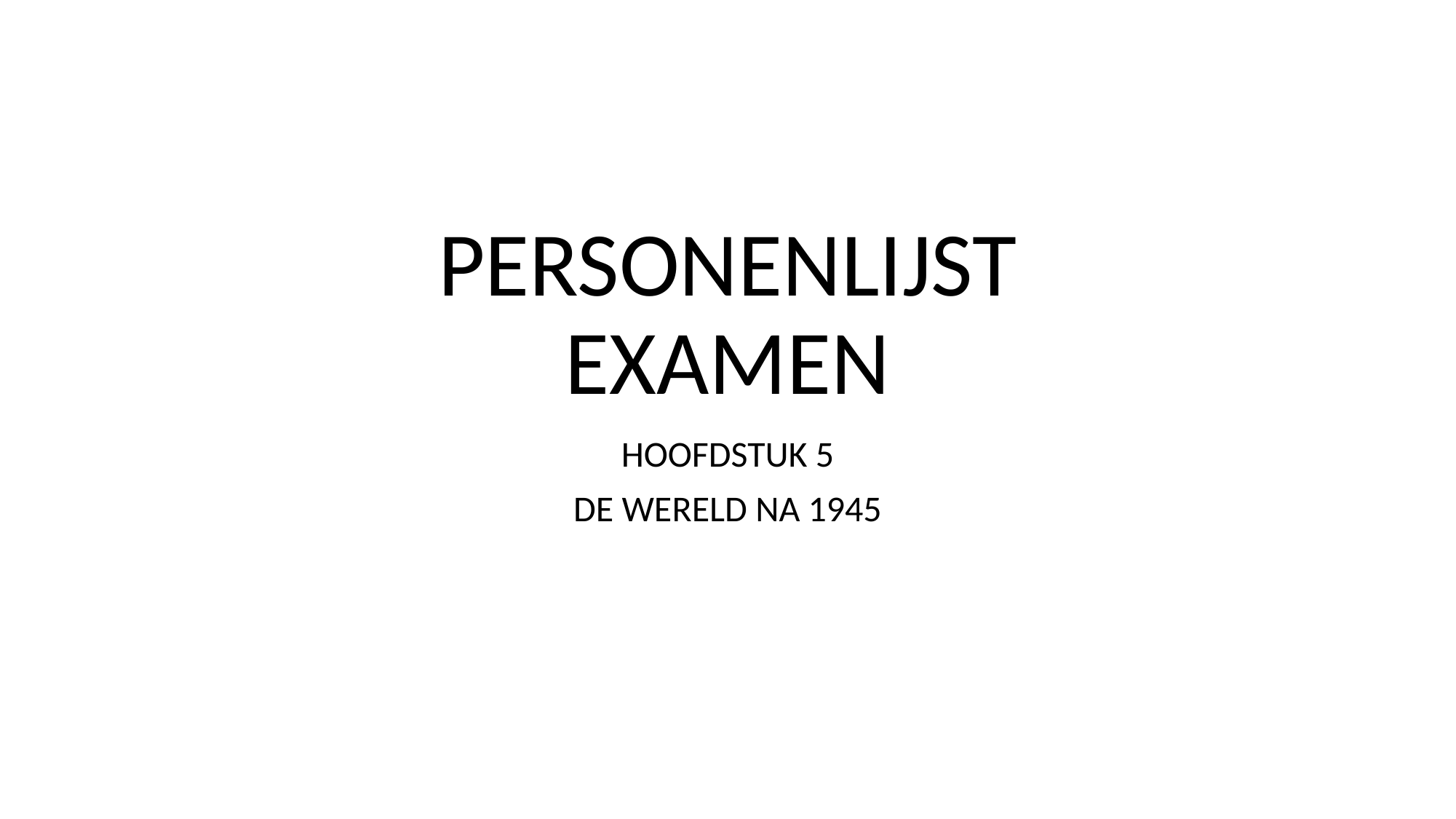

# PERSONENLIJST EXAMEN
HOOFDSTUK 5
DE WERELD NA 1945